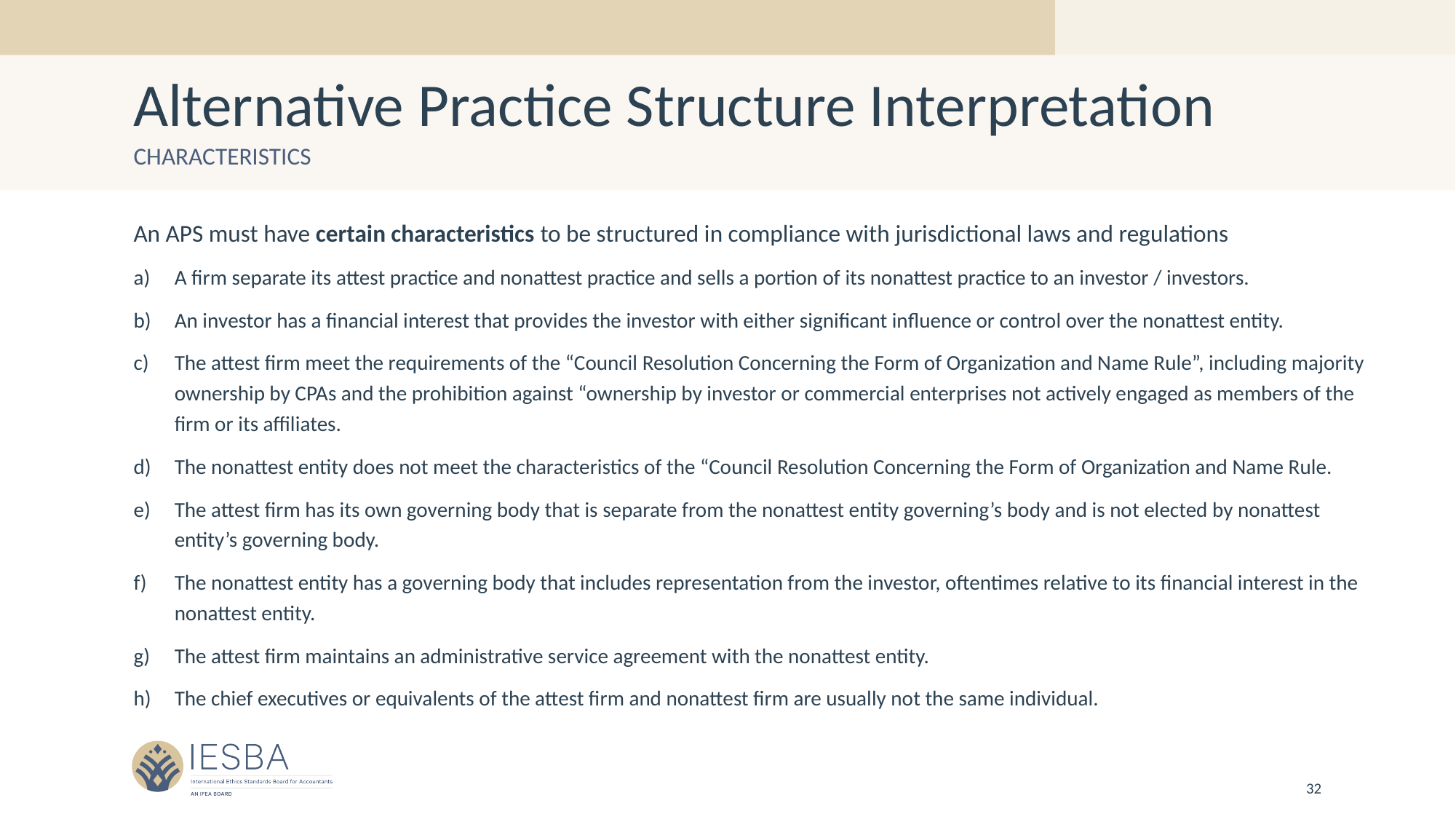

# Alternative Practice Structure Interpretation
characteristics
An APS must have certain characteristics to be structured in compliance with jurisdictional laws and regulations
A firm separate its attest practice and nonattest practice and sells a portion of its nonattest practice to an investor / investors.
An investor has a financial interest that provides the investor with either significant influence or control over the nonattest entity.
The attest firm meet the requirements of the “Council Resolution Concerning the Form of Organization and Name Rule”, including majority ownership by CPAs and the prohibition against “ownership by investor or commercial enterprises not actively engaged as members of the firm or its affiliates.
The nonattest entity does not meet the characteristics of the “Council Resolution Concerning the Form of Organization and Name Rule.
The attest firm has its own governing body that is separate from the nonattest entity governing’s body and is not elected by nonattest entity’s governing body.
The nonattest entity has a governing body that includes representation from the investor, oftentimes relative to its financial interest in the nonattest entity.
The attest firm maintains an administrative service agreement with the nonattest entity.
The chief executives or equivalents of the attest firm and nonattest firm are usually not the same individual.

32